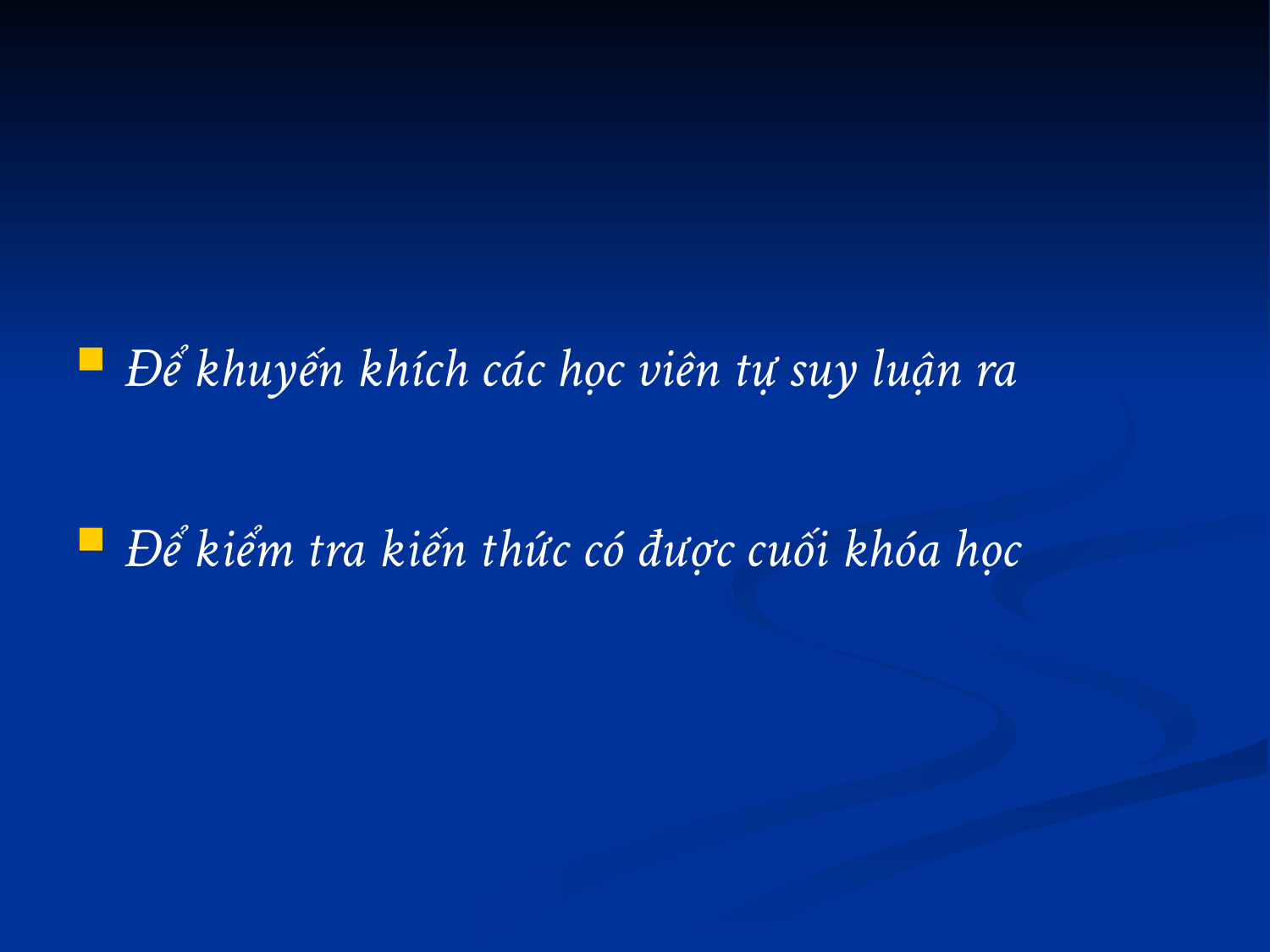

Để khuyến khích các học viên tự suy luận ra
Để kiểm tra kiến thức có được cuối khóa học